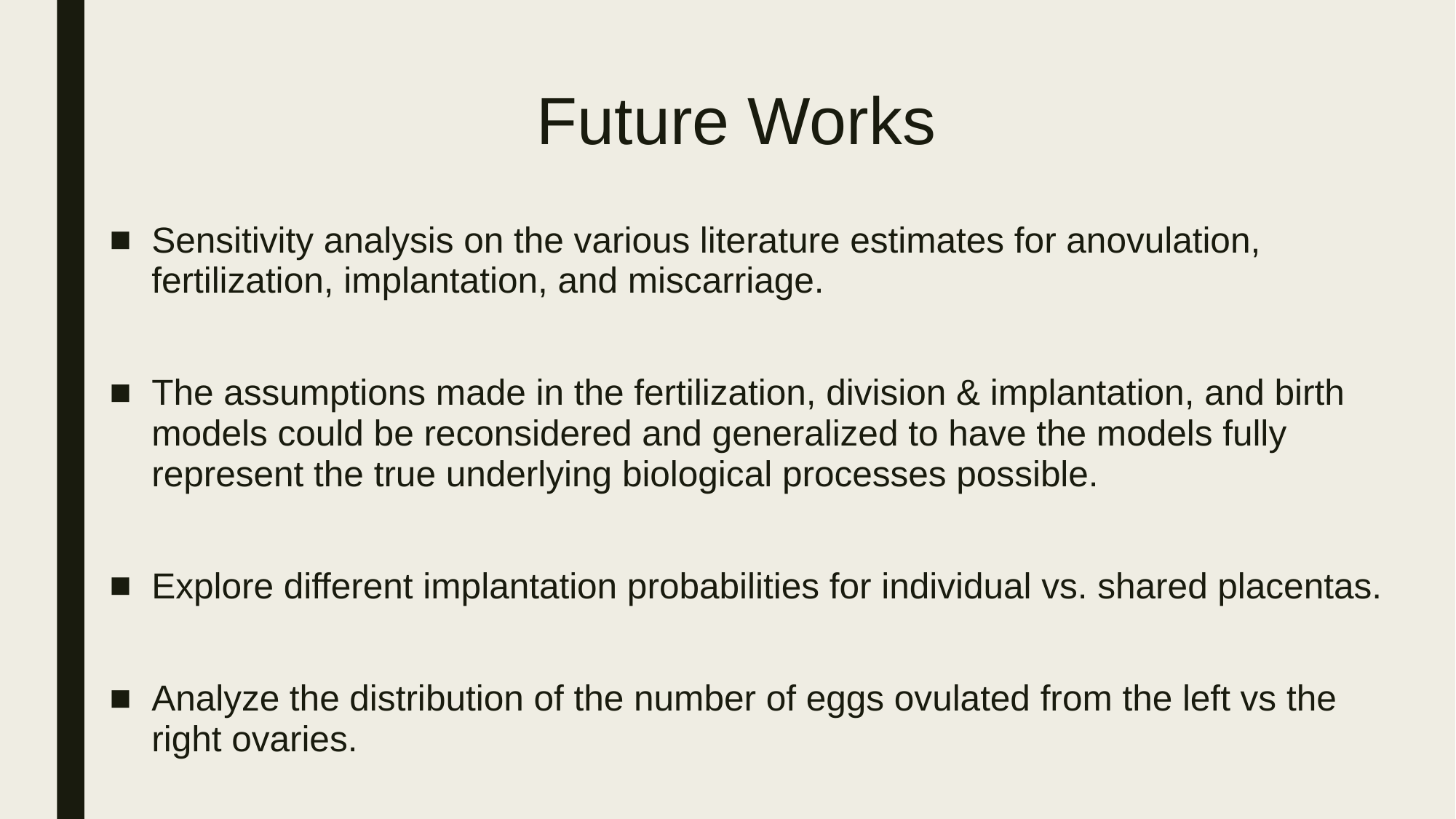

# Future Works
Sensitivity analysis on the various literature estimates for anovulation, fertilization, implantation, and miscarriage.

The assumptions made in the fertilization, division & implantation, and birth models could be reconsidered and generalized to have the models fully represent the true underlying biological processes possible.

Explore different implantation probabilities for individual vs. shared placentas.

Analyze the distribution of the number of eggs ovulated from the left vs the right ovaries.